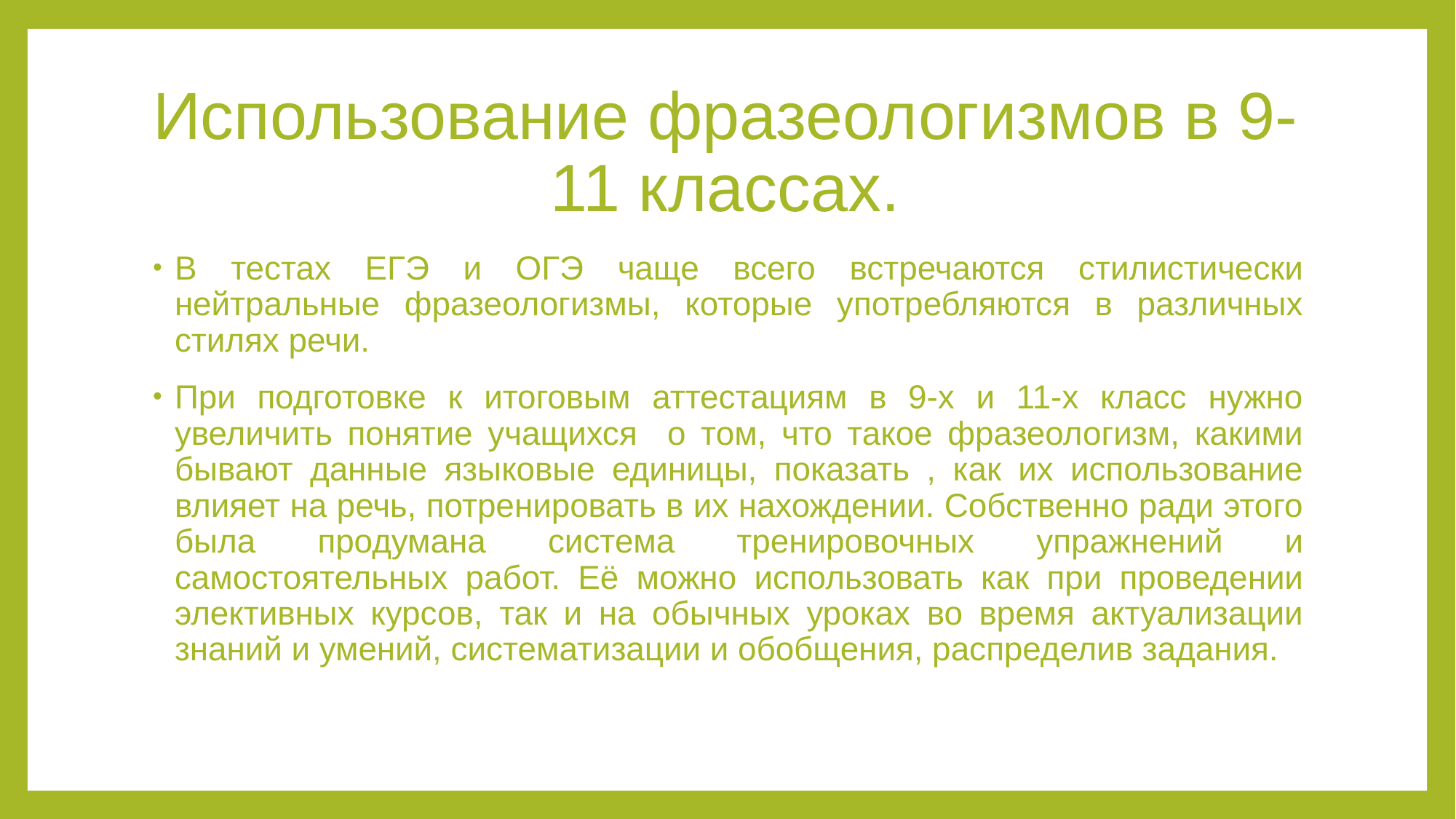

# Использование фразеологизмов в 9-11 классах.
В тестах ЕГЭ и ОГЭ чаще всего встречаются стилистически нейтральные фразеологизмы, которые употребляются в различных стилях речи.
При подготовке к итоговым аттестациям в 9-х и 11-х класс нужно увеличить понятие учащихся  о том, что такое фразеологизм, какими бывают данные языковые единицы, показать , как их использование влияет на речь, потренировать в их нахождении. Собственно ради этого была продумана система тренировочных упражнений и самостоятельных работ. Её можно использовать как при проведении элективных курсов, так и на обычных уроках во время актуализации знаний и умений, систематизации и обобщения, распределив задания.